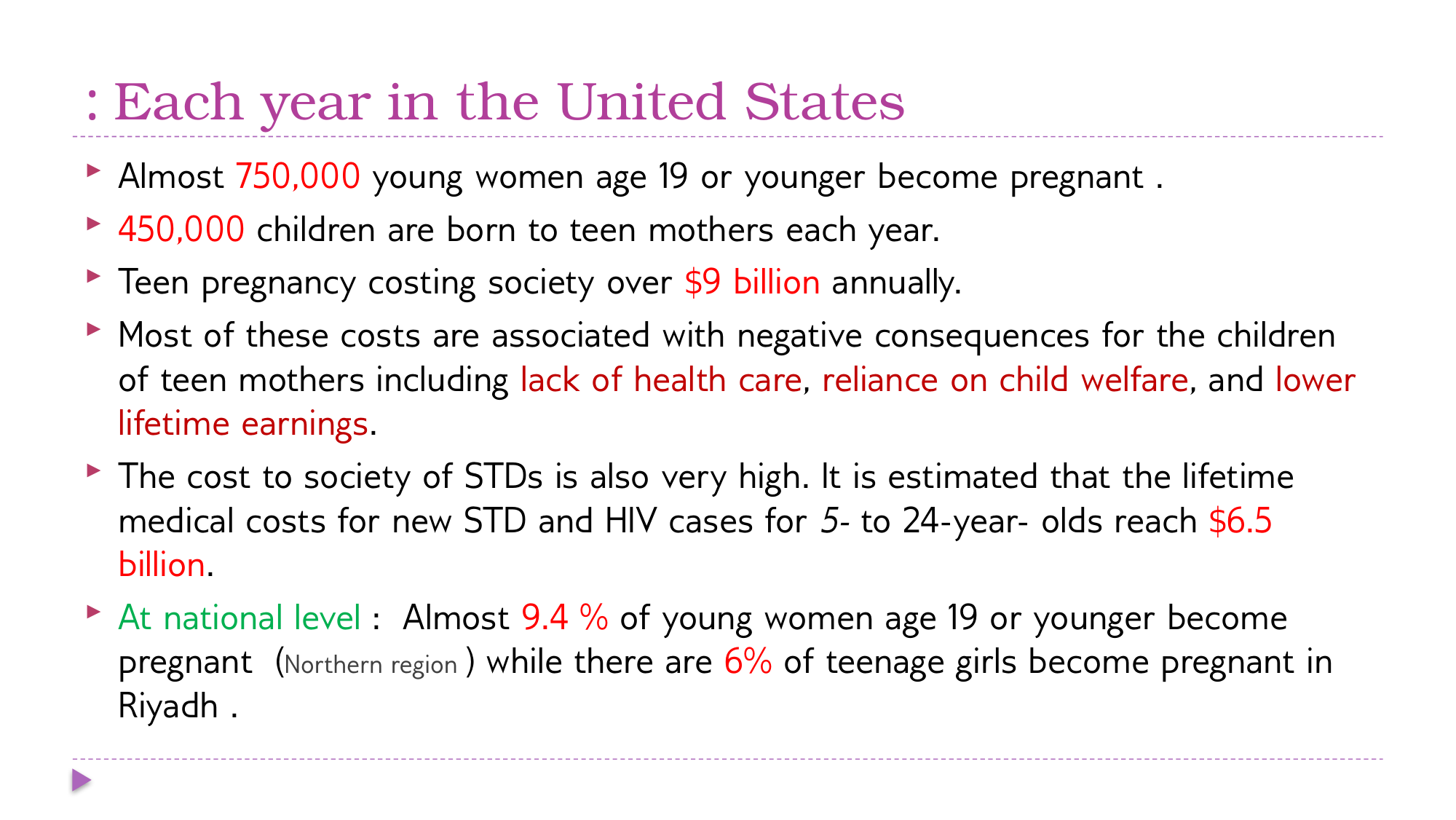

# Each year in the United States :
Almost 750,000 young women age 19 or younger become pregnant .
450,000 children are born to teen mothers each year.
Teen pregnancy costing society over $9 billion annually.
Most of these costs are associated with negative consequences for the children of teen mothers including lack of health care, reliance on child welfare, and lower lifetime earnings.
The cost to society of STDs is also very high. It is estimated that the lifetime medical costs for new STD and HIV cases for 5- to 24-year- olds reach $6.5 billion.
At national level :  Almost 9.4 % of young women age 19 or younger become pregnant  (Northern region ) while there are 6% of teenage girls become pregnant in Riyadh .